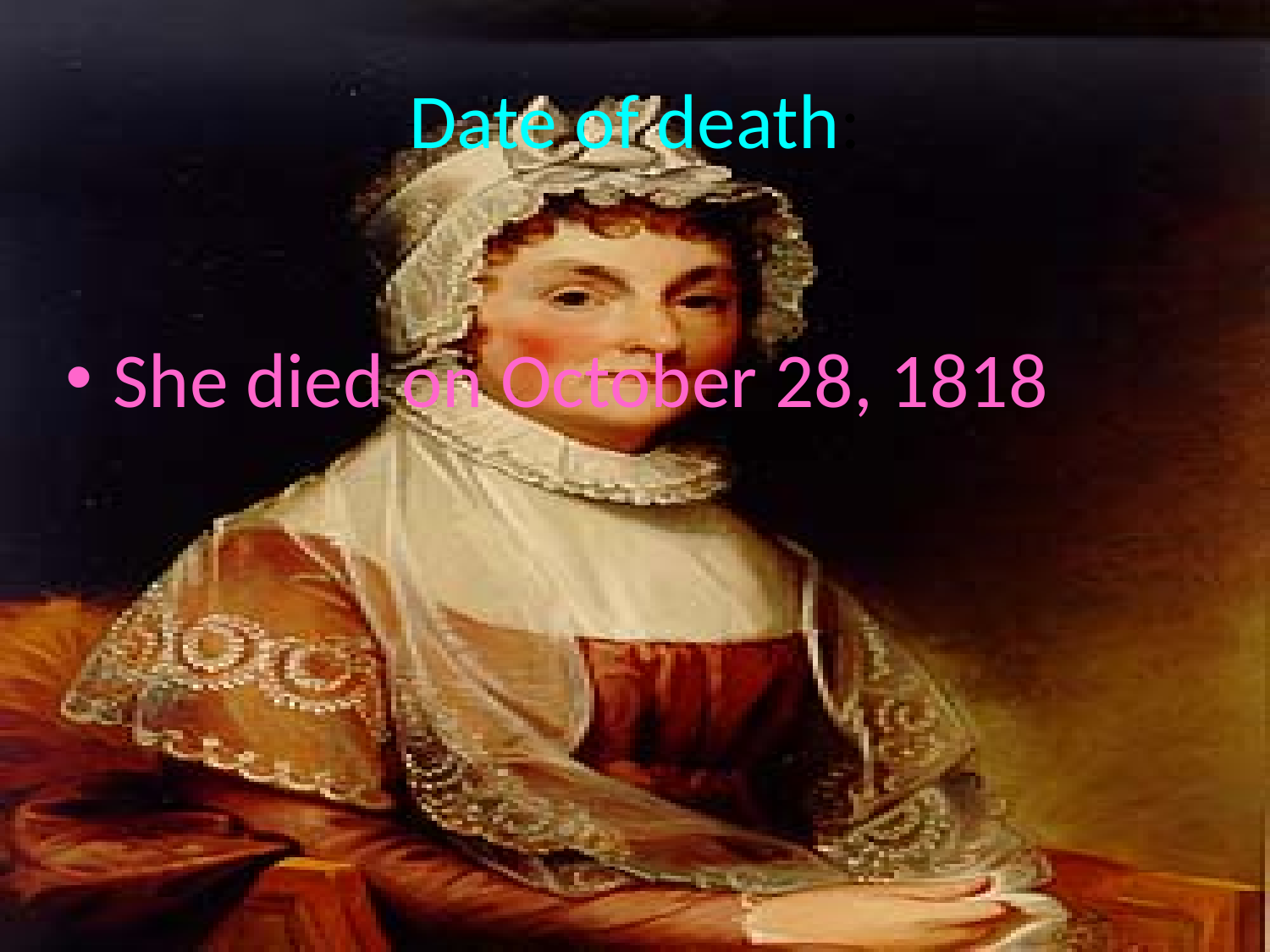

# Date of death:
She died on October 28, 1818